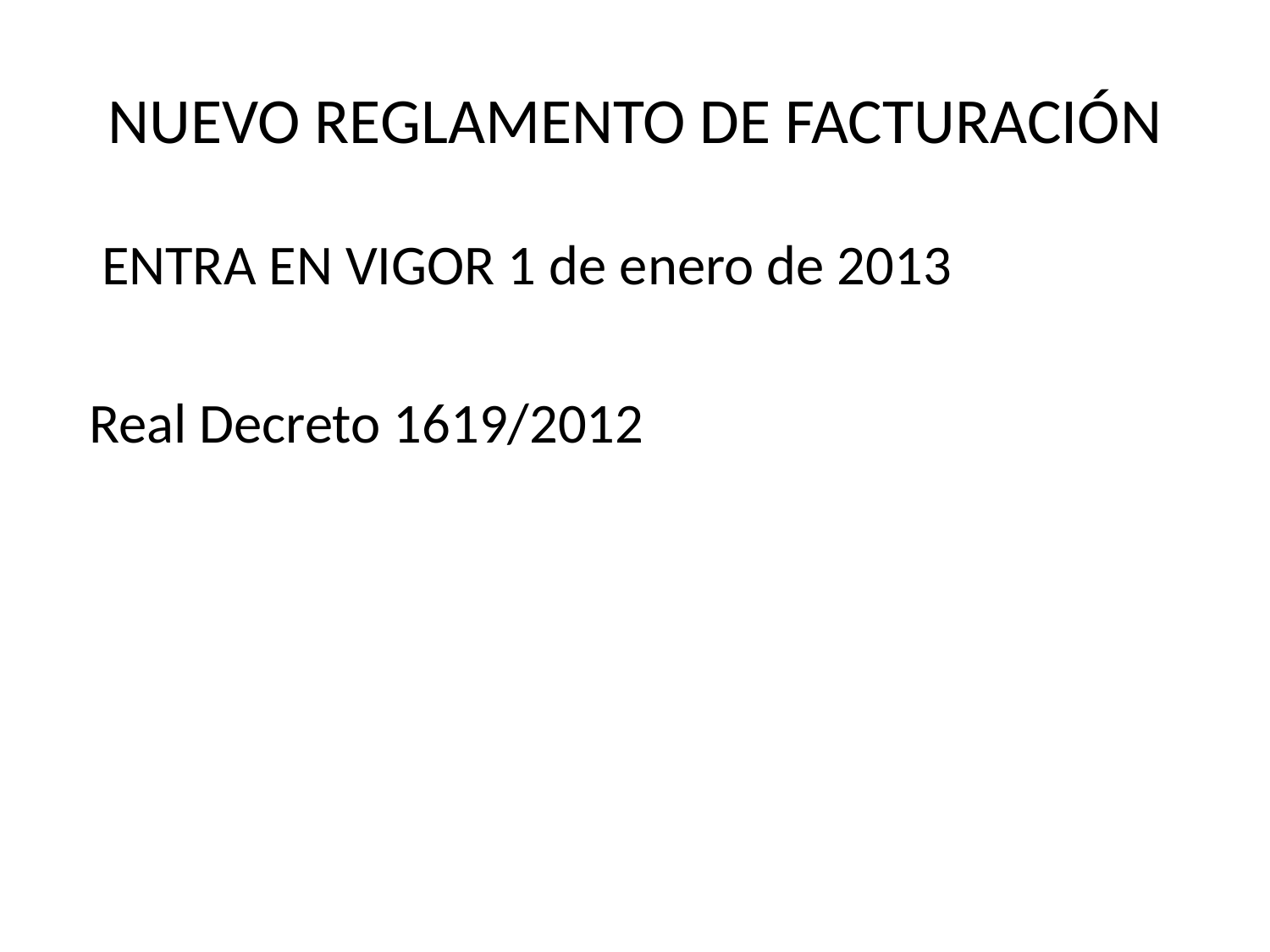

# NUEVO REGLAMENTO DE FACTURACIÓN
  ENTRA EN VIGOR 1 de enero de 2013

 Real Decreto 1619/2012